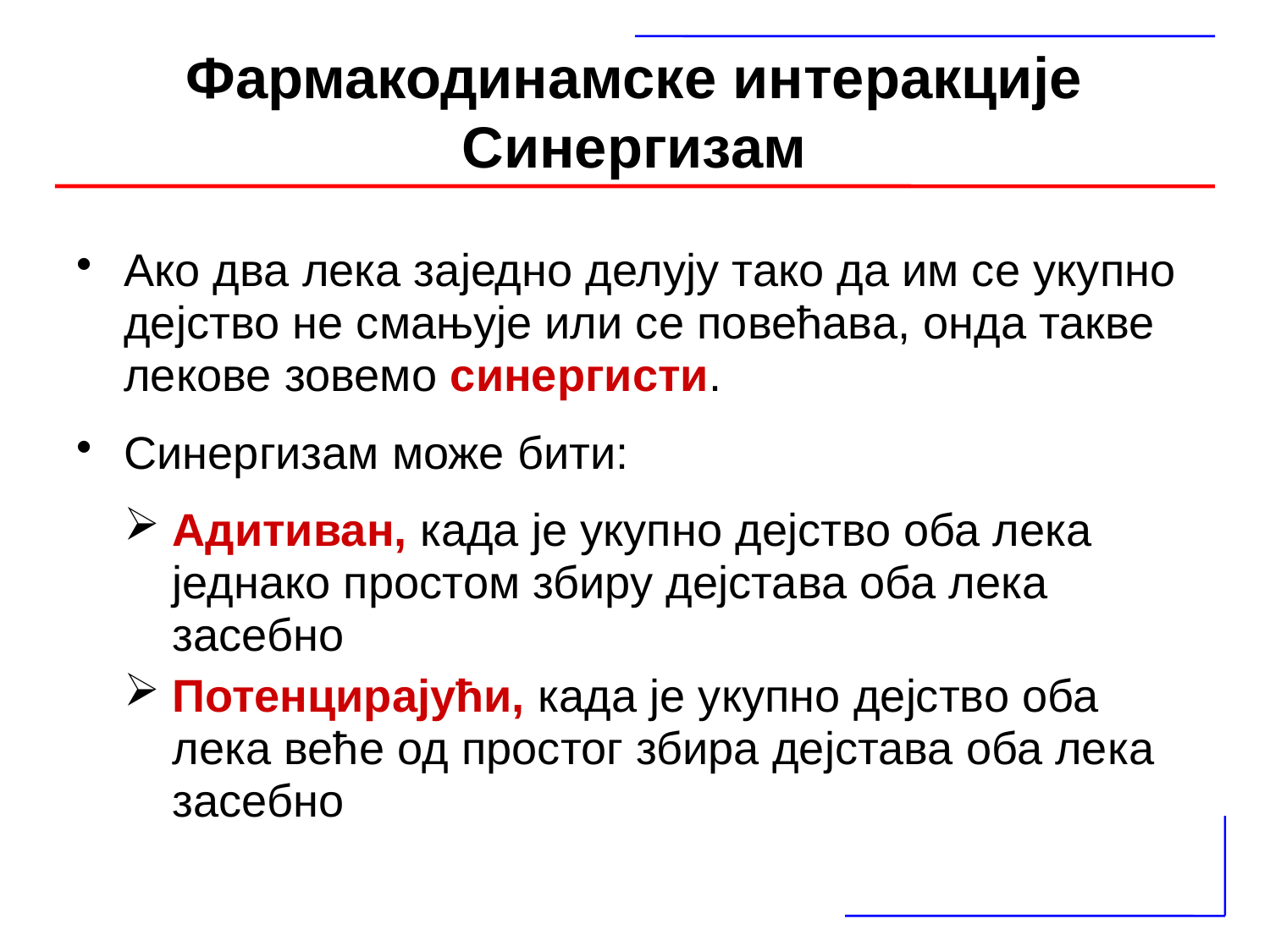

# Фармакодинамске интеракције Синергизам
Ако два лека заједно делују тако да им се укупно дејство не смањује или се повећава, онда такве лекове зовемо синергисти.

Синергизам може бити:

Адитиван, када је укупно дејство оба лека једнако простом збиру дејстава оба лека засебно

Потенцирајући, када је укупно дејство оба лека веће од простог збира дејстава оба лека засебно